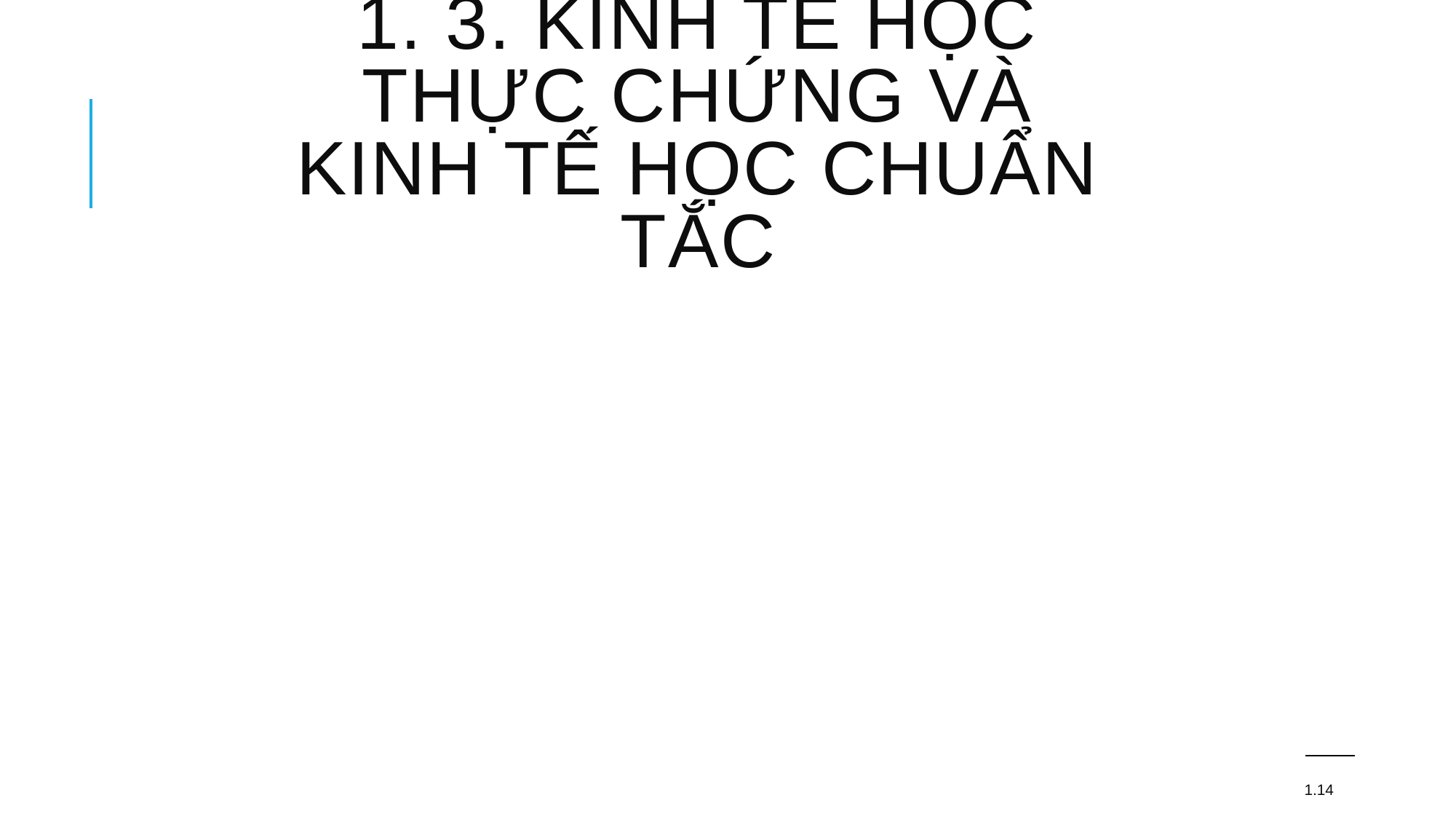

# 1. 3. Kinh tế học thực chứng và kinh tế học chuẩn tắc
1.14